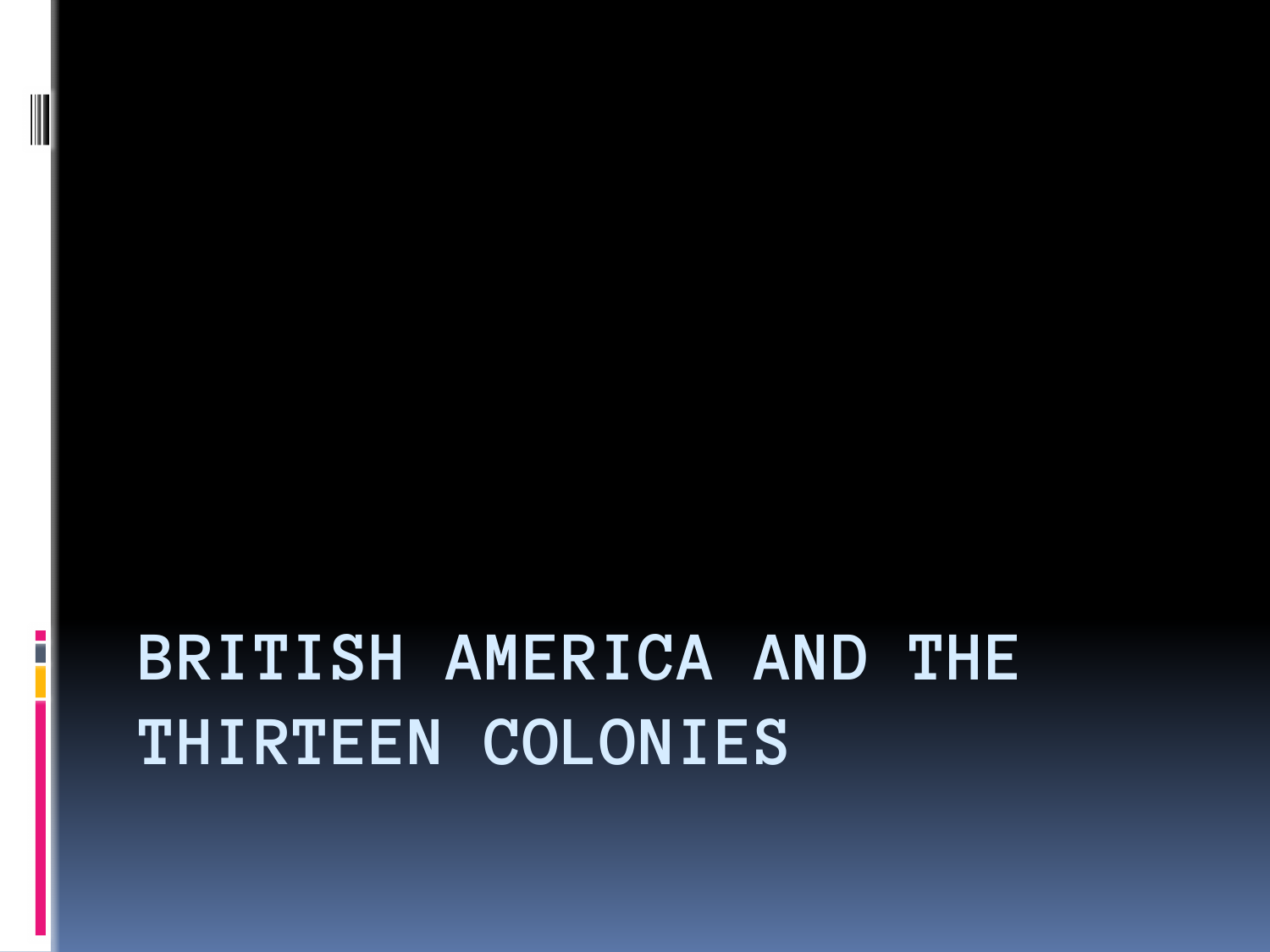

# British America and the Thirteen Colonies